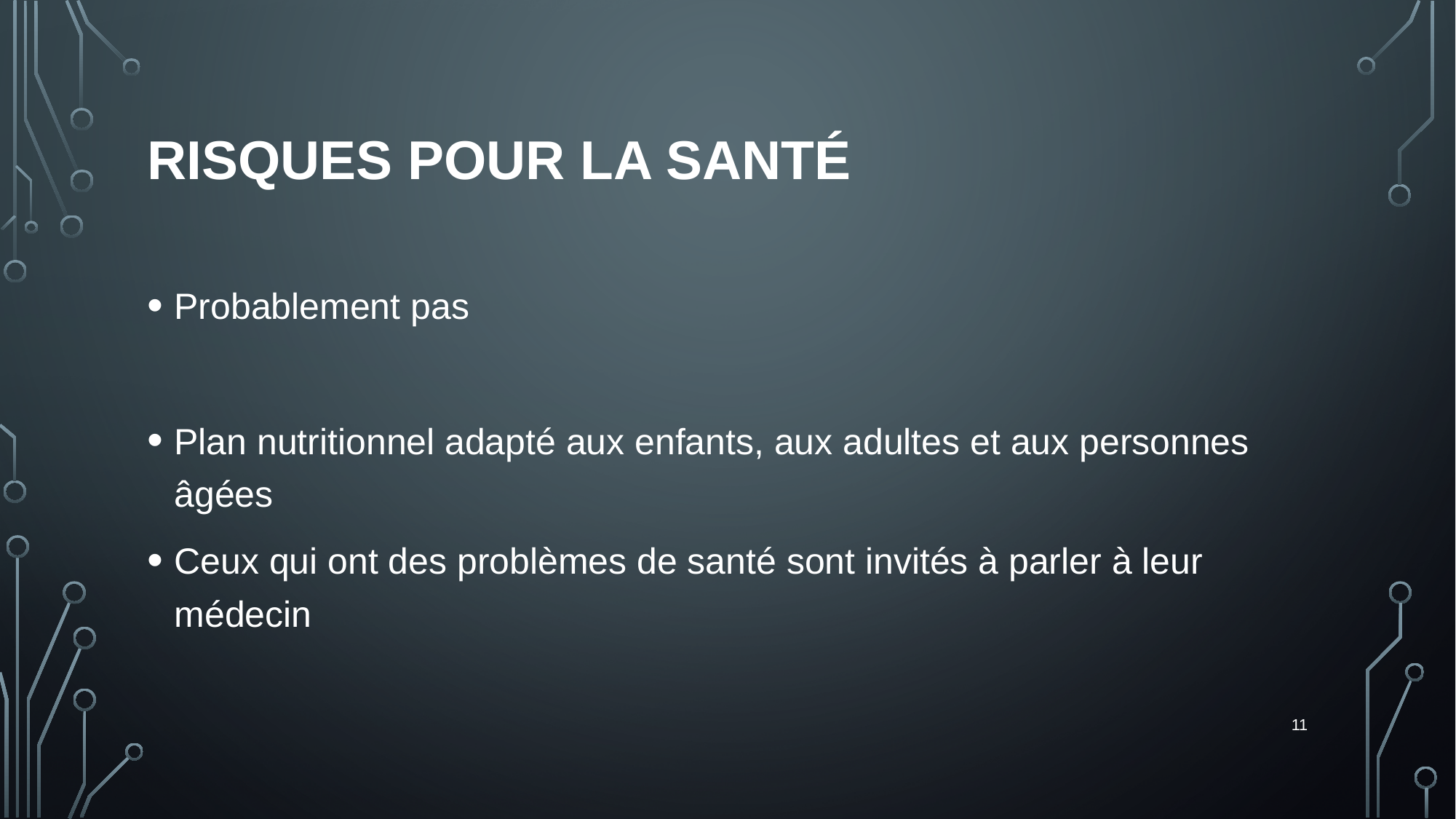

# Risques pour la santé
Probablement pas

Plan nutritionnel adapté aux enfants, aux adultes et aux personnes âgées
Ceux qui ont des problèmes de santé sont invités à parler à leur médecin
11